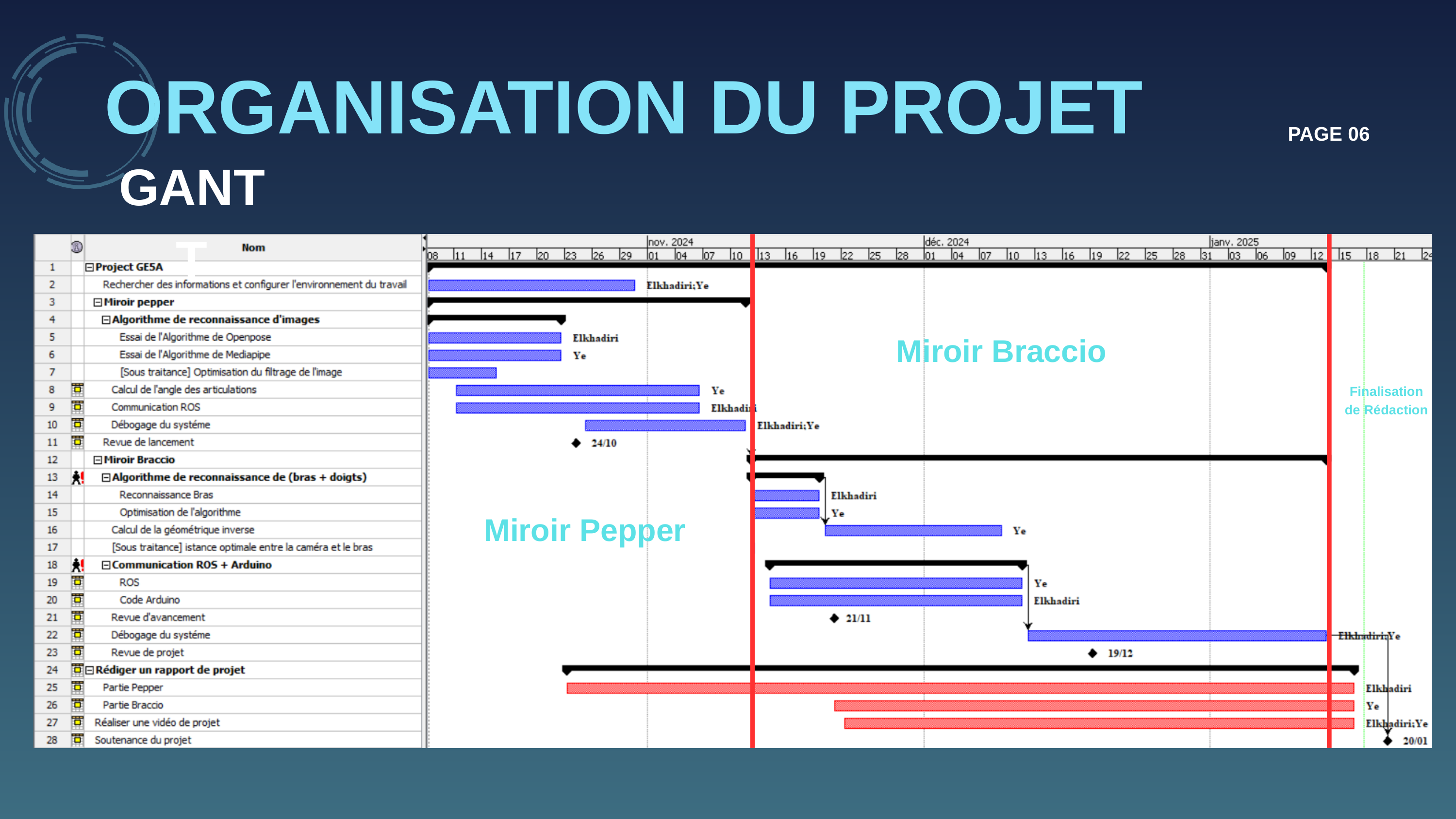

ORGANISATION DU PROJET
PAGE 06
GANTT

Miroir Braccio

Finalisation de Rédaction

Miroir Pepper